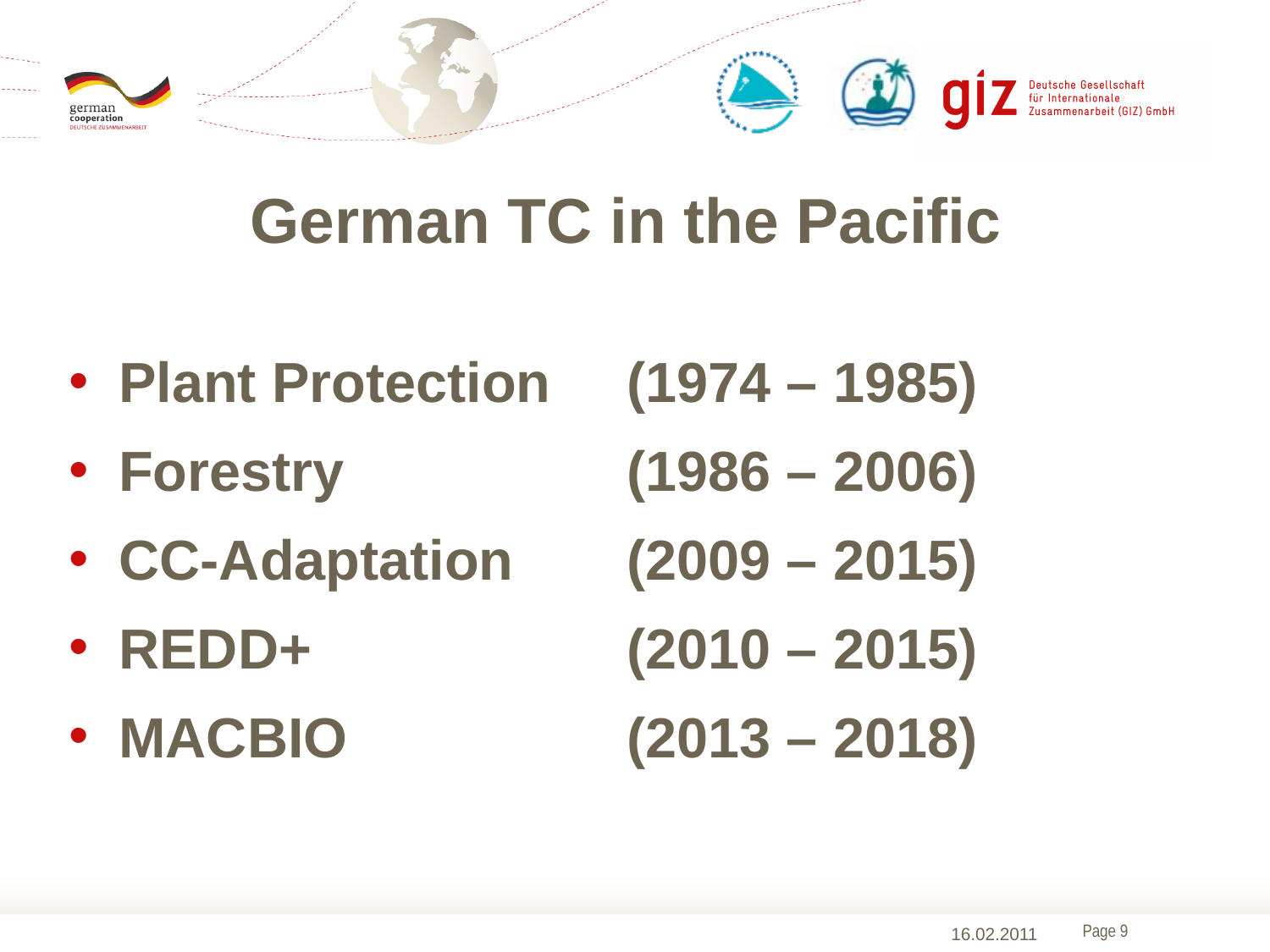

# German TC in the Pacific
Plant Protection	(1974 – 1985)
Forestry			(1986 – 2006)
CC-Adaptation	(2009 – 2015)
REDD+			(2010 – 2015)
MACBIO			(2013 – 2018)
16.02.2011